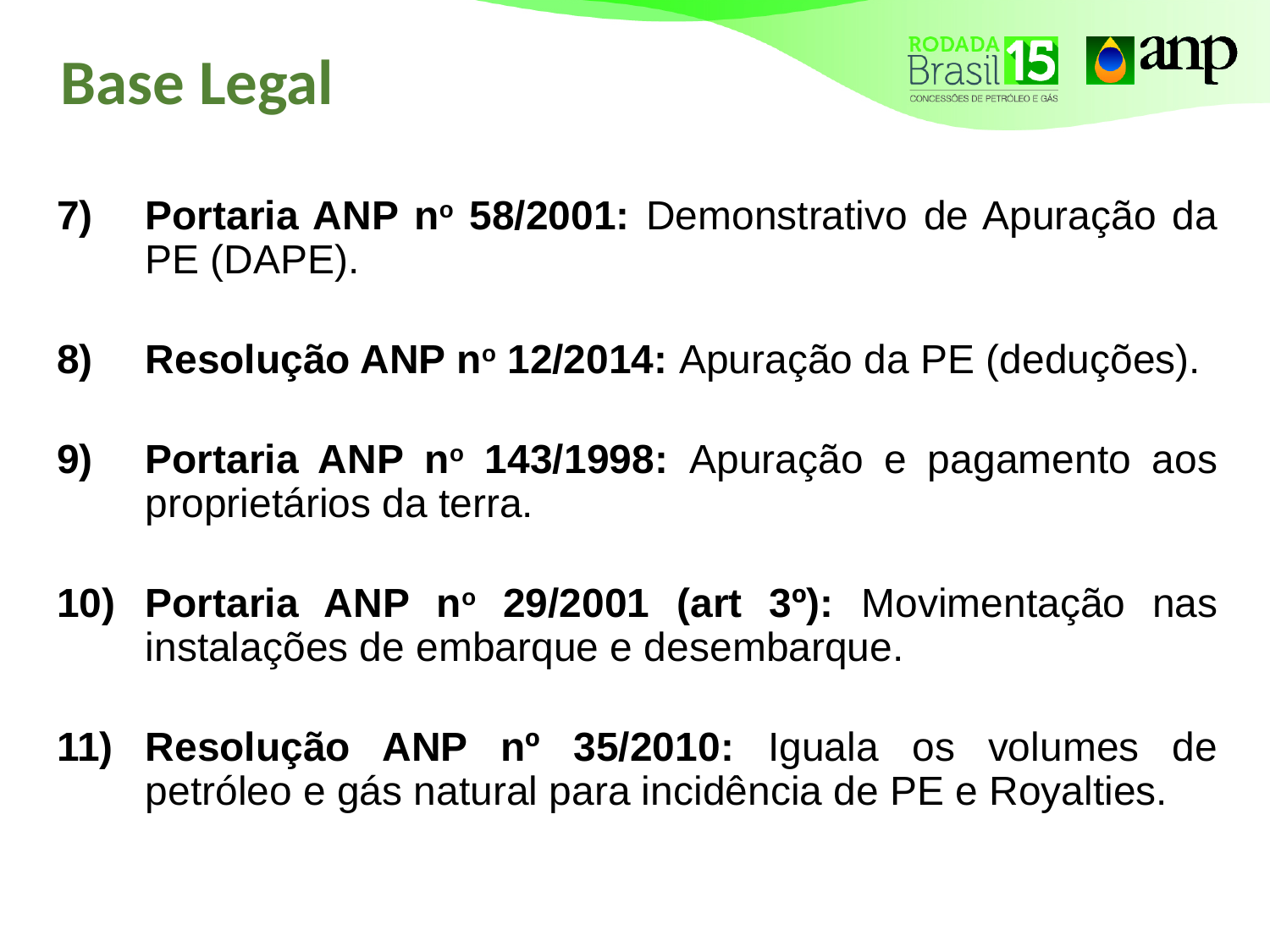

# Base Legal
Portaria ANP no 58/2001: Demonstrativo de Apuração da PE (DAPE).
Resolução ANP no 12/2014: Apuração da PE (deduções).
Portaria ANP no 143/1998: Apuração e pagamento aos proprietários da terra.
Portaria ANP no 29/2001 (art 3º): Movimentação nas instalações de embarque e desembarque.
Resolução ANP nº 35/2010: Iguala os volumes de petróleo e gás natural para incidência de PE e Royalties.